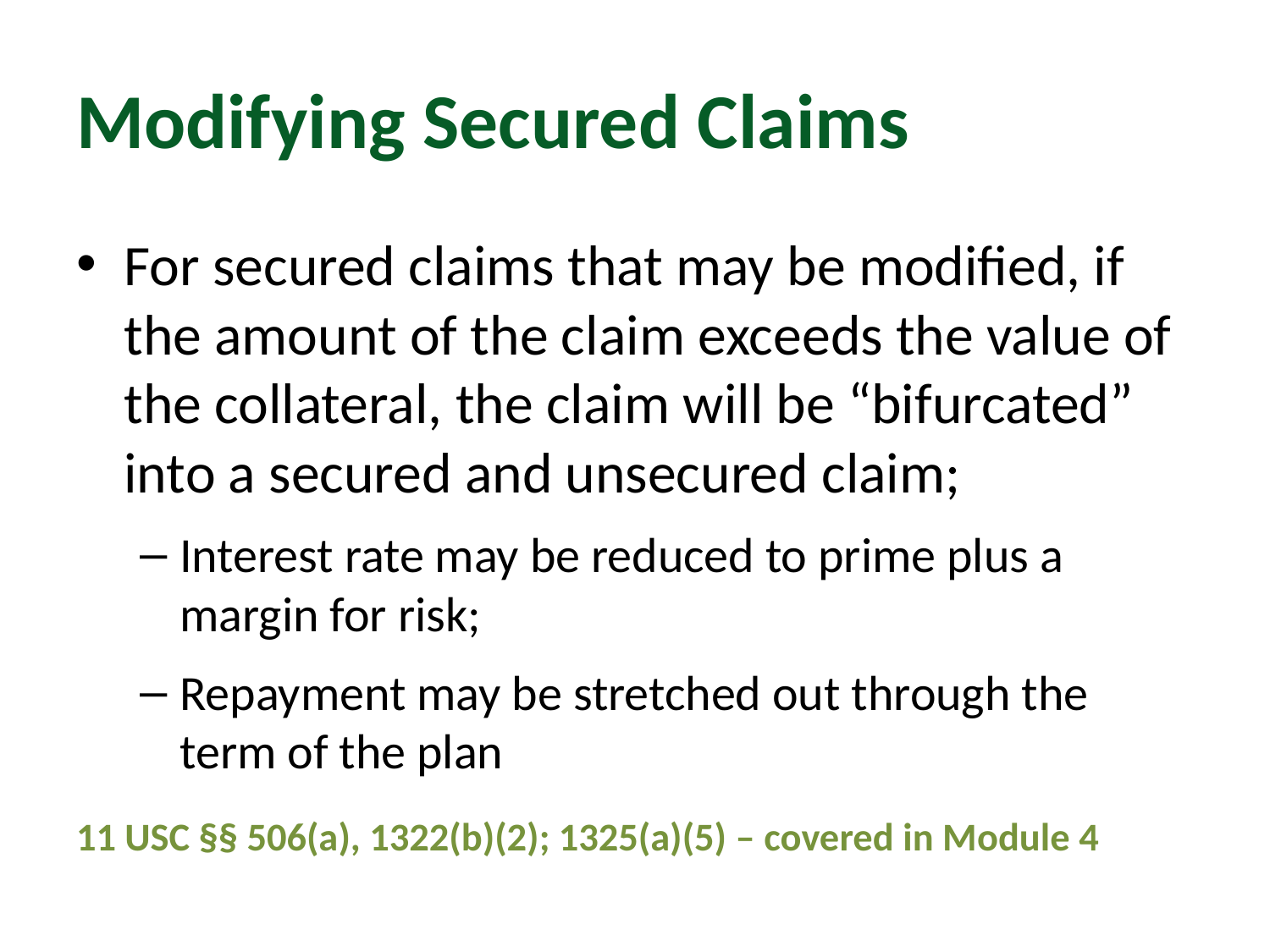

# Modifying Secured Claims
For secured claims that may be modified, if the amount of the claim exceeds the value of the collateral, the claim will be “bifurcated” into a secured and unsecured claim;
Interest rate may be reduced to prime plus a margin for risk;
Repayment may be stretched out through the term of the plan
11 USC §§ 506(a), 1322(b)(2); 1325(a)(5) – covered in Module 4